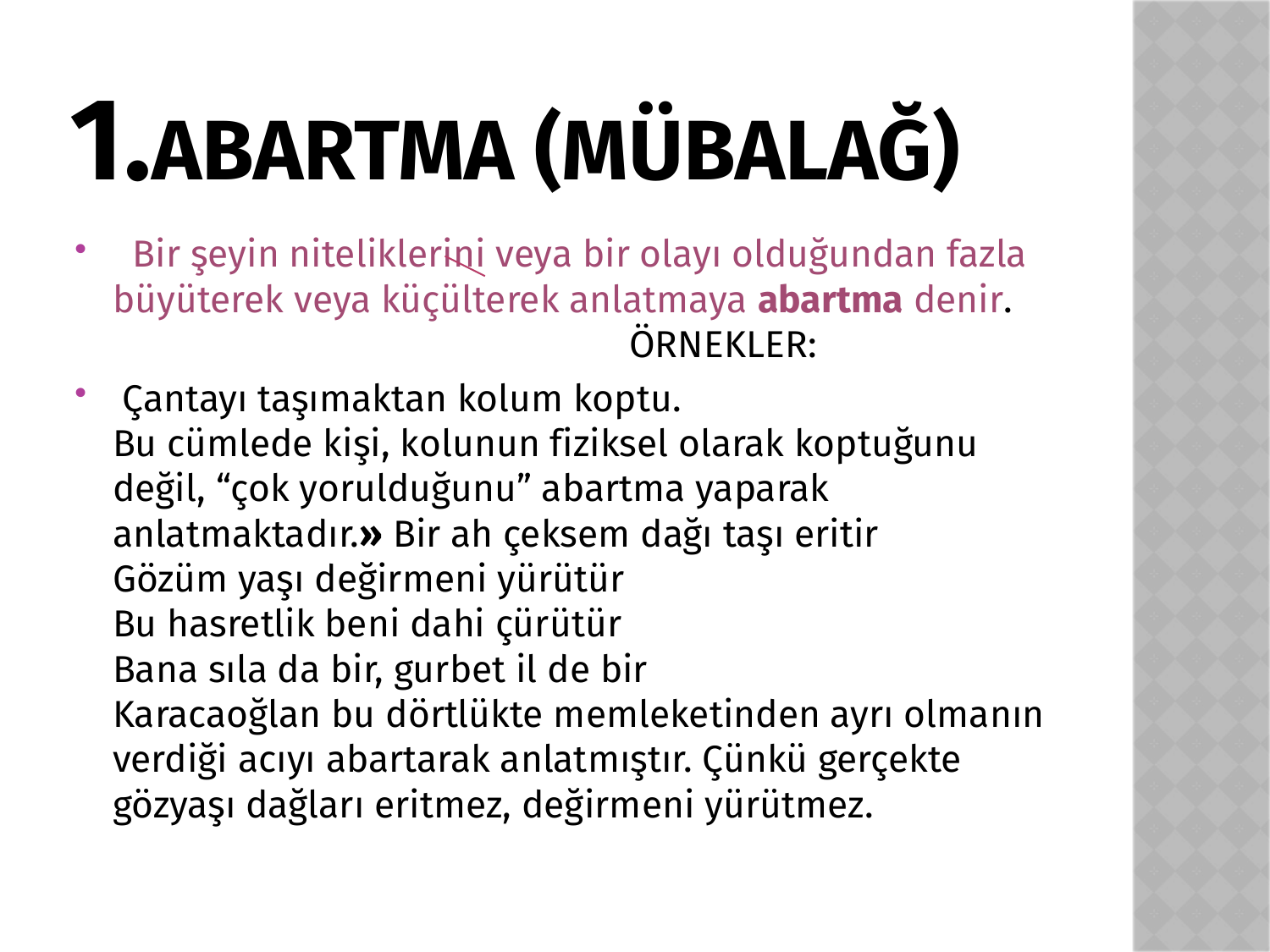

# 1.ABARTMA (MÜBALAĞ)
  Bir şeyin niteliklerini veya bir olayı olduğundan fazla büyüterek veya küçülterek anlatmaya abartma denir.                                                         ÖRNEKLER:
 Çantayı taşımaktan kolum koptu.
Bu cümlede kişi, kolunun fiziksel olarak koptuğunu değil, “çok yorulduğunu” abartma yaparak anlatmaktadır.» Bir ah çeksem dağı taşı eritir
Gözüm yaşı değirmeni yürütür
Bu hasretlik beni dahi çürütür
Bana sıla da bir, gurbet il de bir
Karacaoğlan bu dörtlükte memleketinden ayrı olmanın verdiği acıyı abartarak anlatmıştır. Çünkü gerçekte gözyaşı dağları eritmez, değirmeni yürütmez.